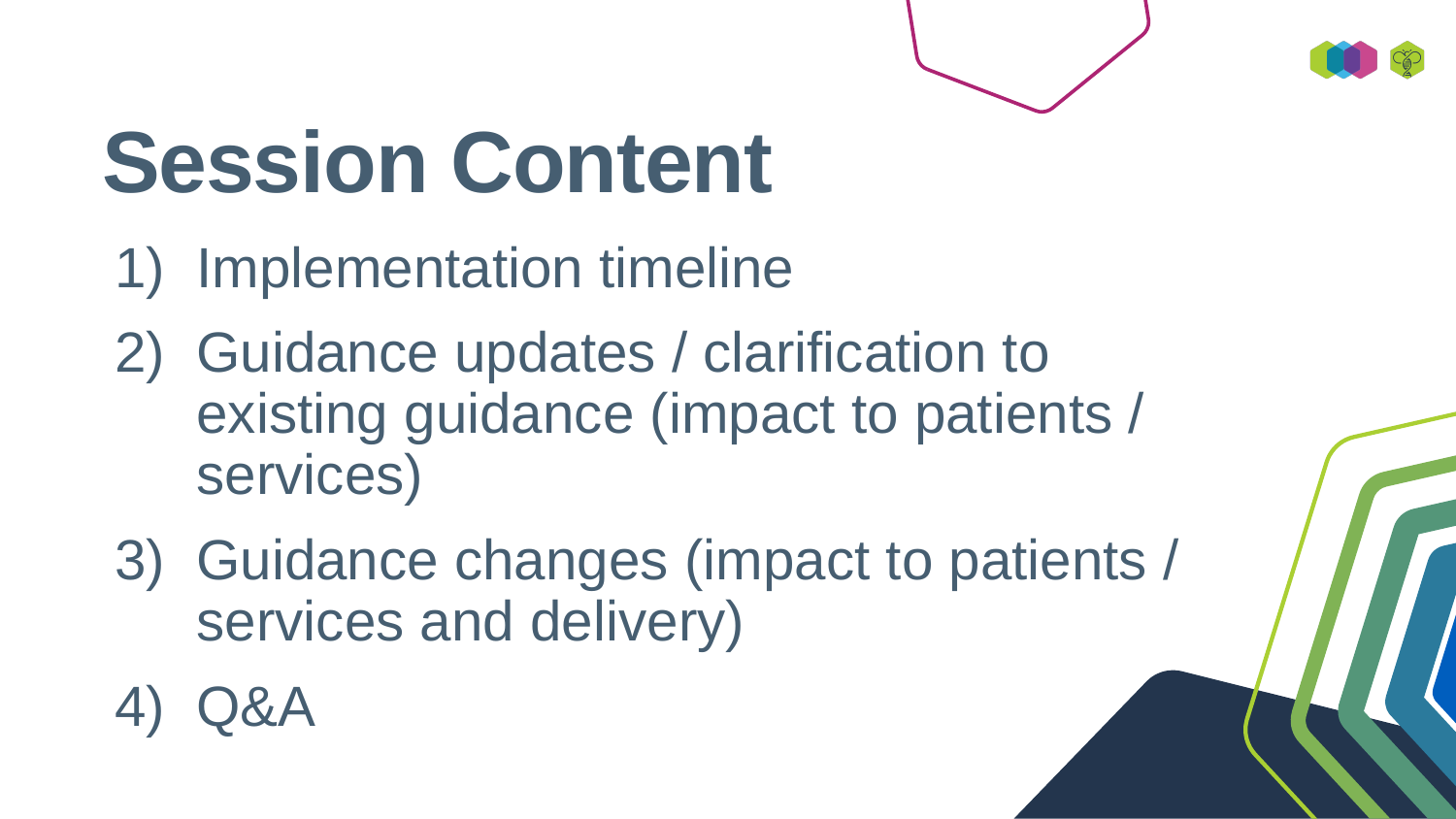

# Session Content
Implementation timeline
Guidance updates / clarification to existing guidance (impact to patients / services)
Guidance changes (impact to patients / services and delivery)
Q&A